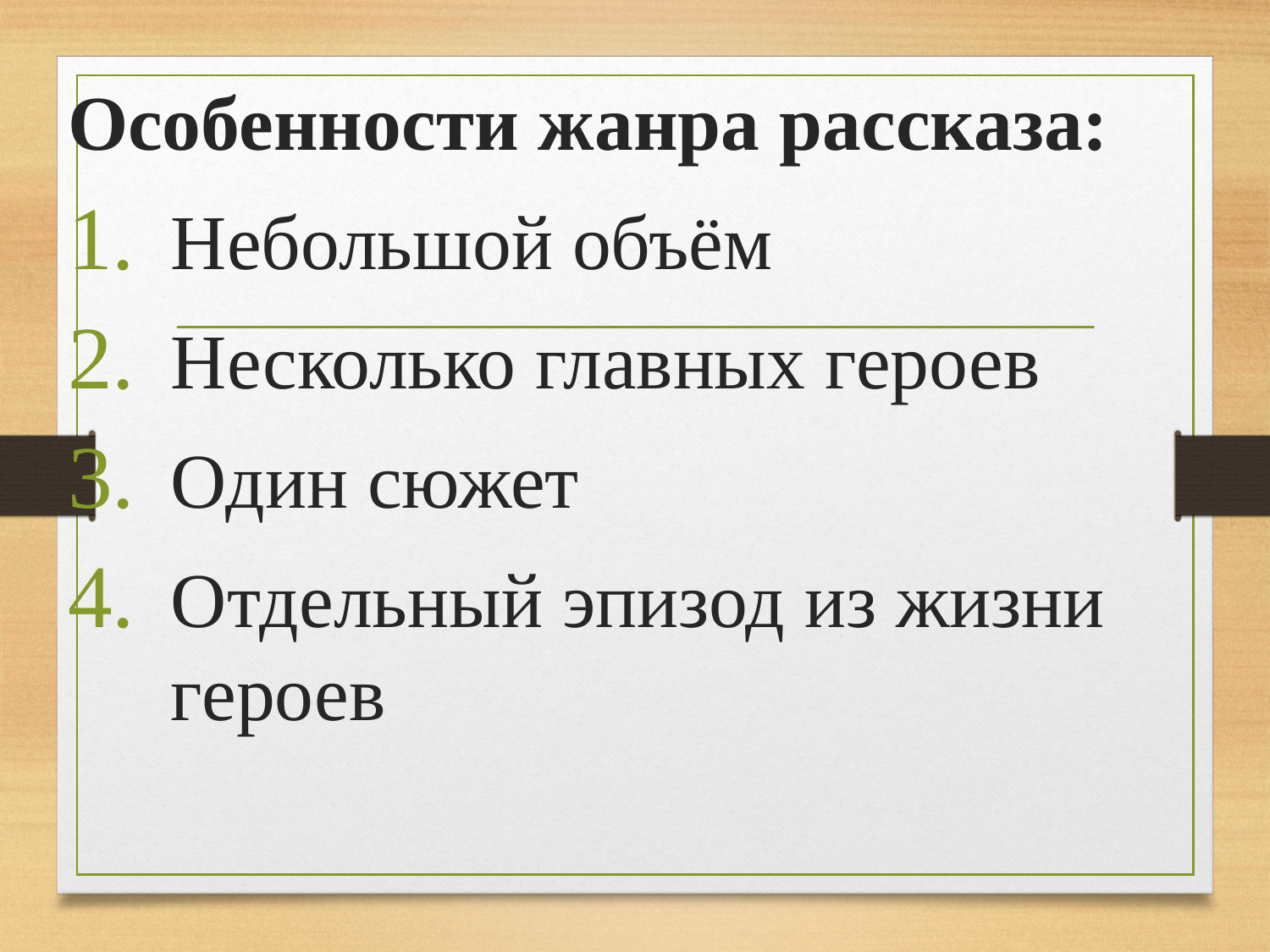

Особенности жанра рассказа:
Небольшой объём
Несколько главных героев
Один сюжет
Отдельный эпизод из жизни героев